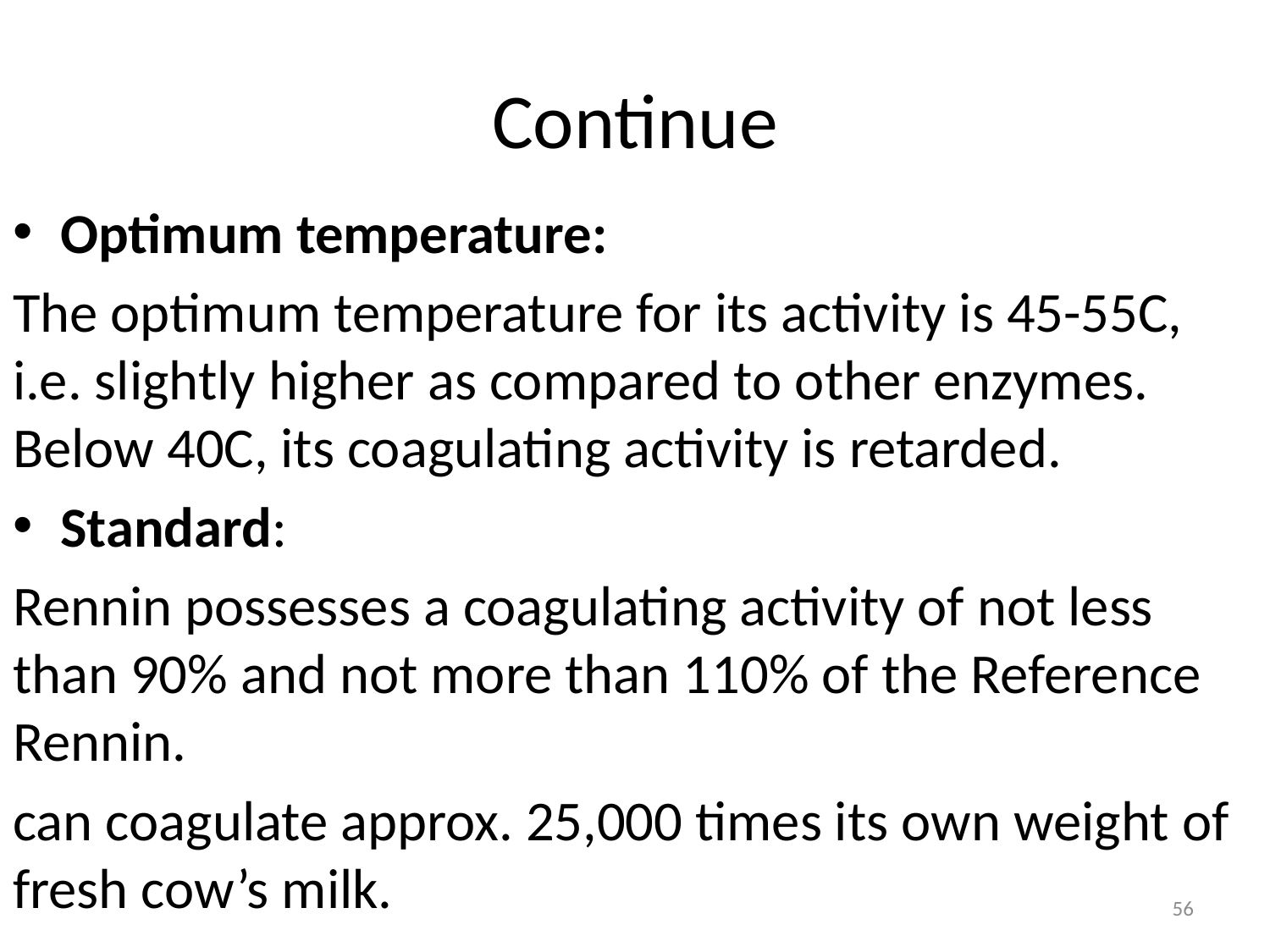

# Continue
Optimum temperature:
The optimum temperature for its activity is 45-55C, i.e. slightly higher as compared to other enzymes. Below 40C, its coagulating activity is retarded.
Standard:
Rennin possesses a coagulating activity of not less than 90% and not more than 110% of the Reference Rennin.
can coagulate approx. 25,000 times its own weight of fresh cow’s milk.

56